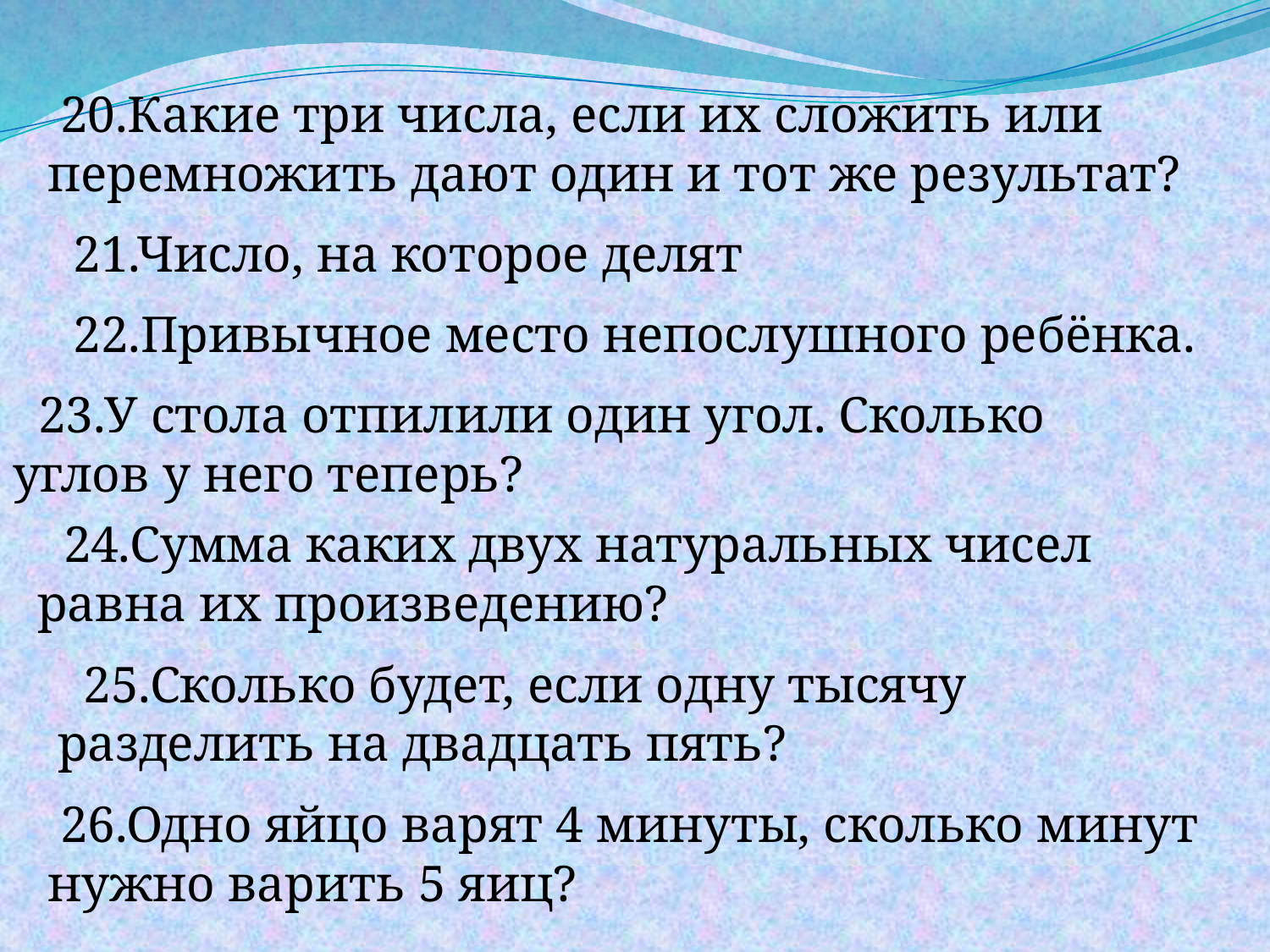

20.Какие три числа, если их сложить или перемножить дают один и тот же результат?
  21.Число, на которое делят
  22.Привычное место непослушного ребёнка.
  23.У стола отпилили один угол. Сколько углов у него теперь?
  24.Сумма каких двух натуральных чисел равна их произведению?
  25.Сколько будет, если одну тысячу разделить на двадцать пять?
 26.Одно яйцо варят 4 минуты, сколько минут нужно варить 5 яиц?